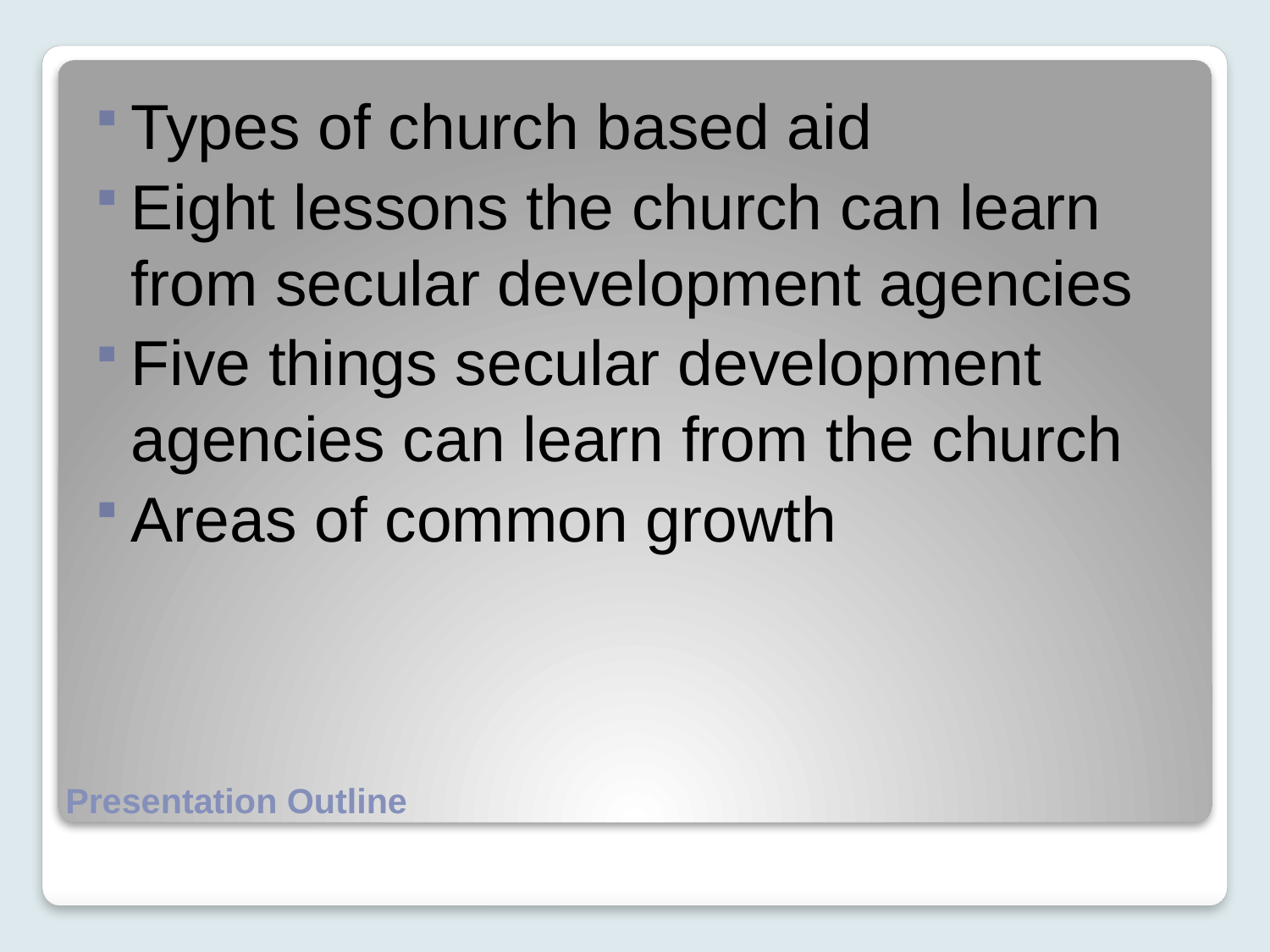

Types of church based aid
Eight lessons the church can learn 	from secular development agencies
Five things secular development 	agencies can learn from the church
Areas of common growth

# Presentation Outline